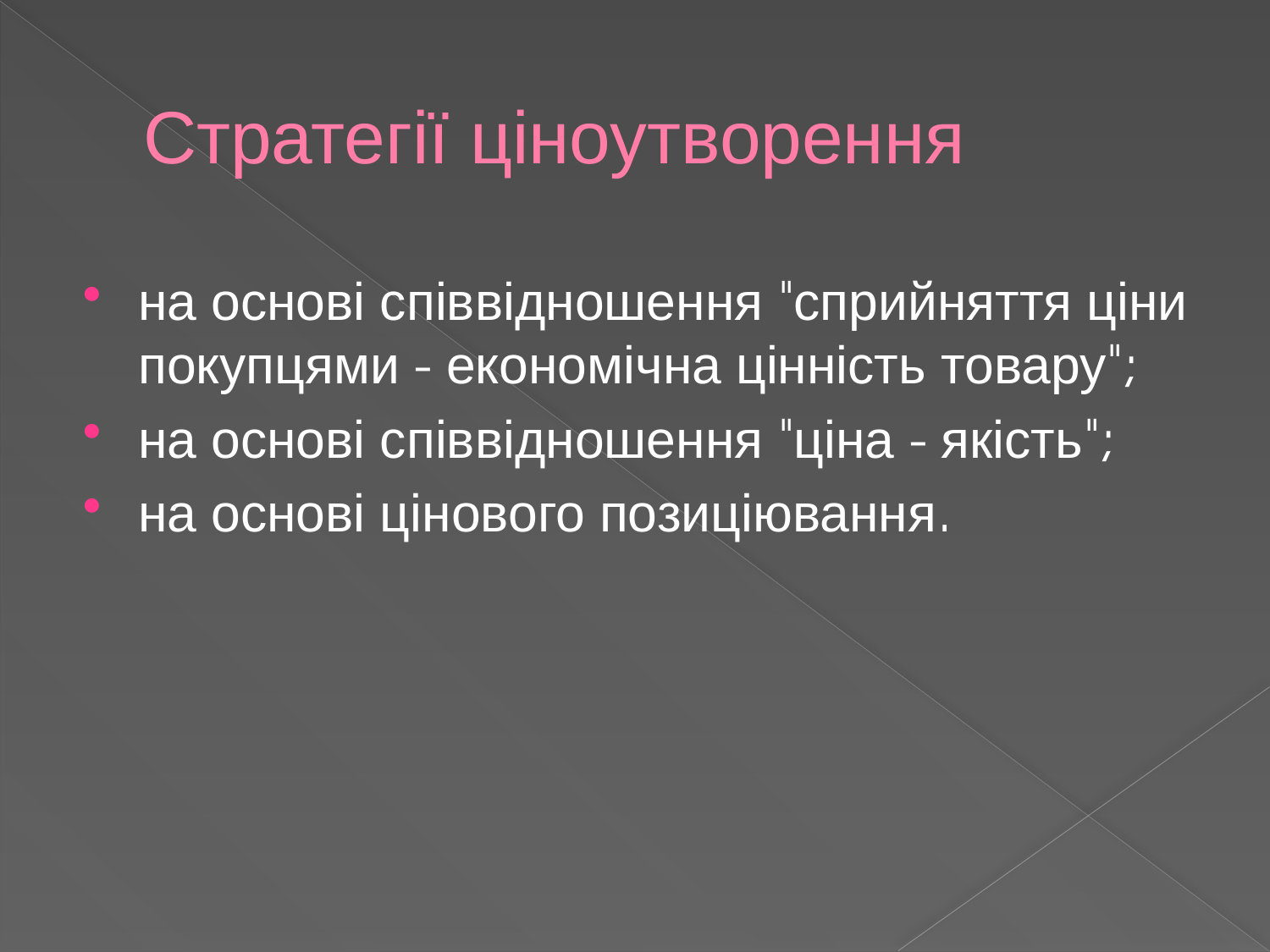

# Стратегії ціноутворення
на основі співвідношення "сприйняття ціни покупцями - економічна цінність товару";
на основі співвідношення "ціна - якість";
на основі цінового позиціювання.